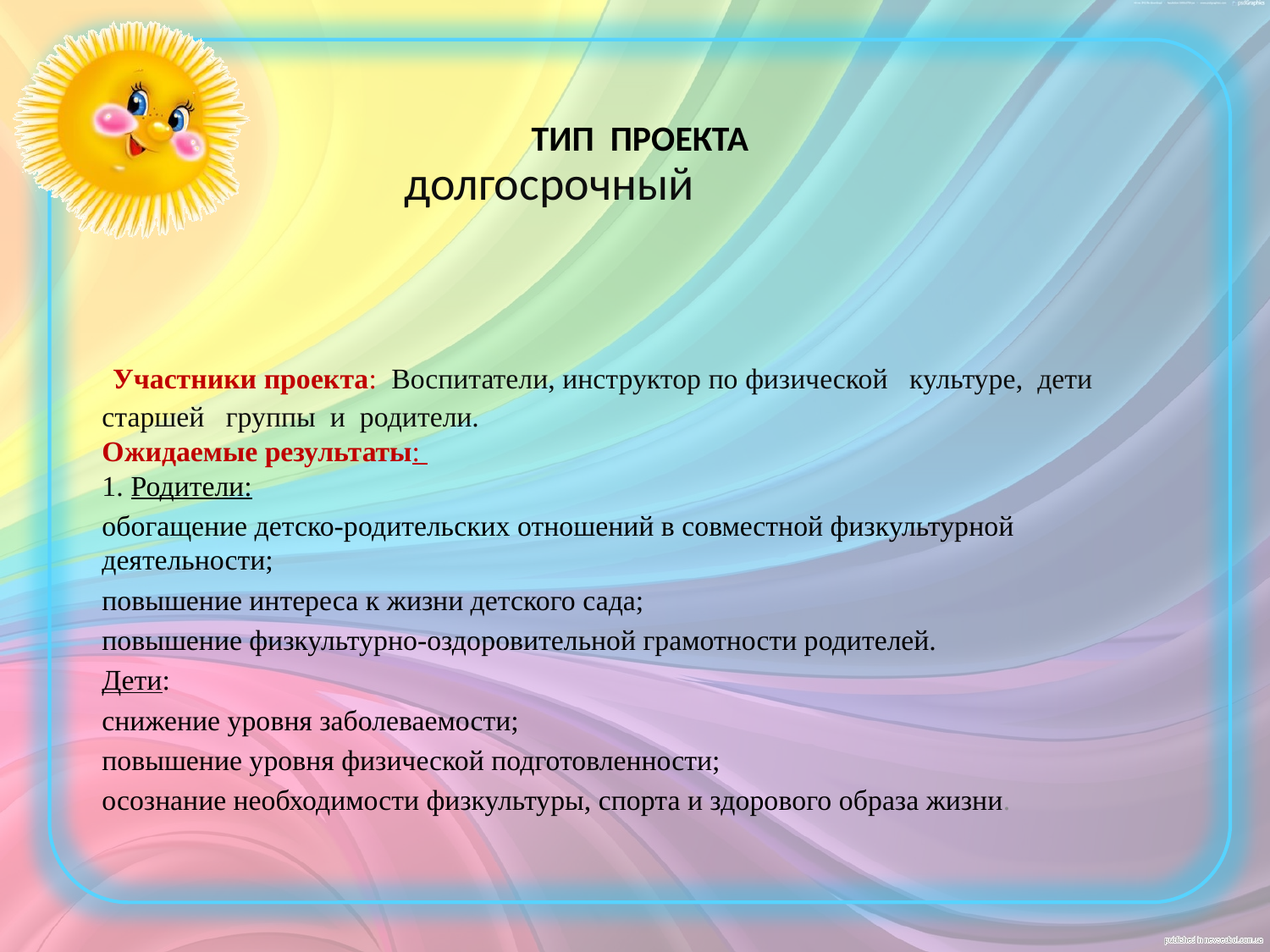

долгосрочный

 Участники проекта:  Воспитатели, инструктор по физической   культуре,  дети старшей   группы  и  родители.
Ожидаемые результаты:
1. Родители:
обогащение детско-родительских отношений в совместной физкультурной деятельности;
повышение интереса к жизни детского сада;
повышение физкультурно-оздоровительной грамотности родителей.
Дети:
снижение уровня заболеваемости;
повышение уровня физической подготовленности;
осознание необходимости физкультуры, спорта и здорового образа жизни.

# Тип  проекта